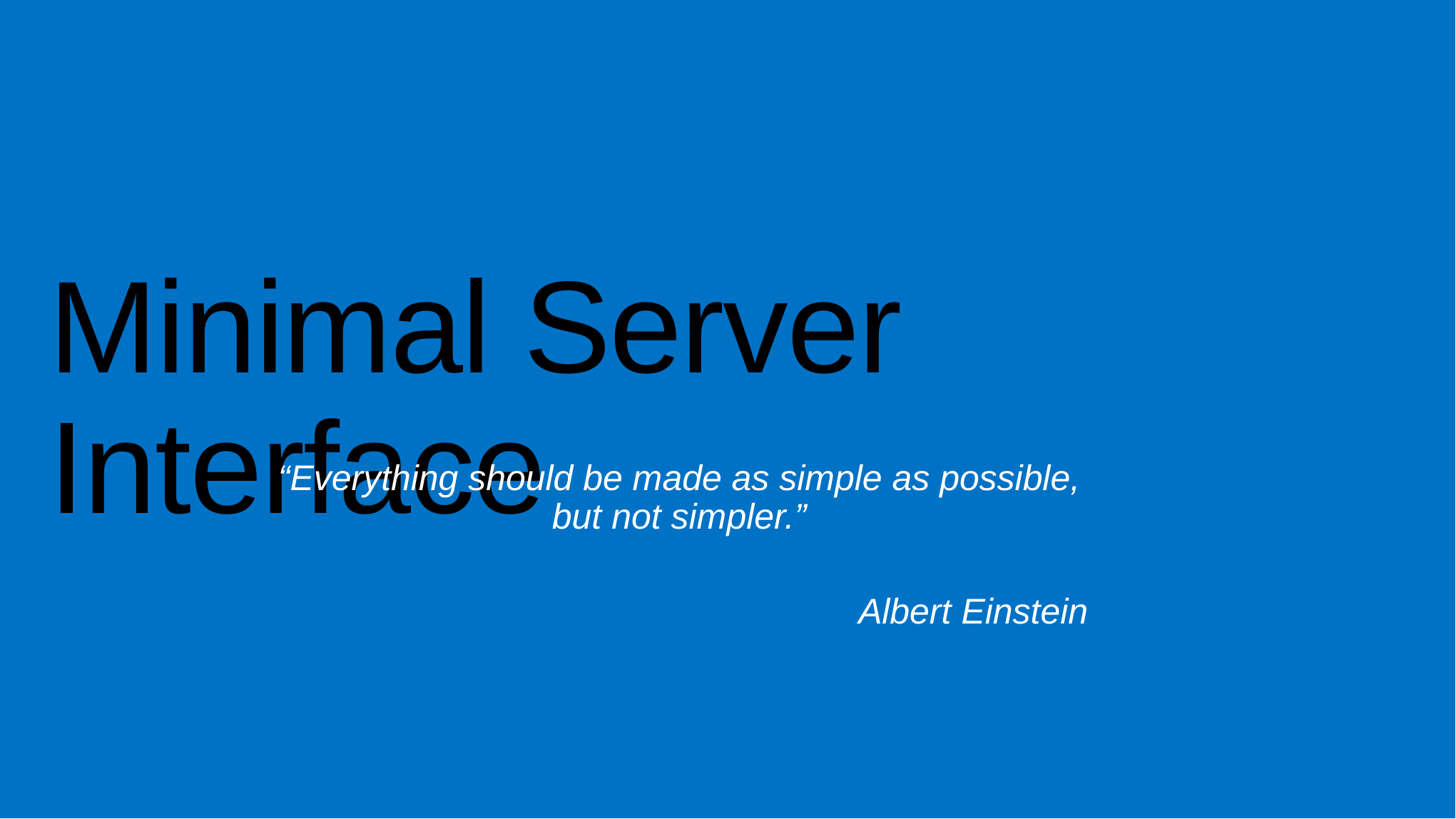

# Minimal Server Interface
“Everything should be made as simple as possible, but not simpler.”

Albert Einstein